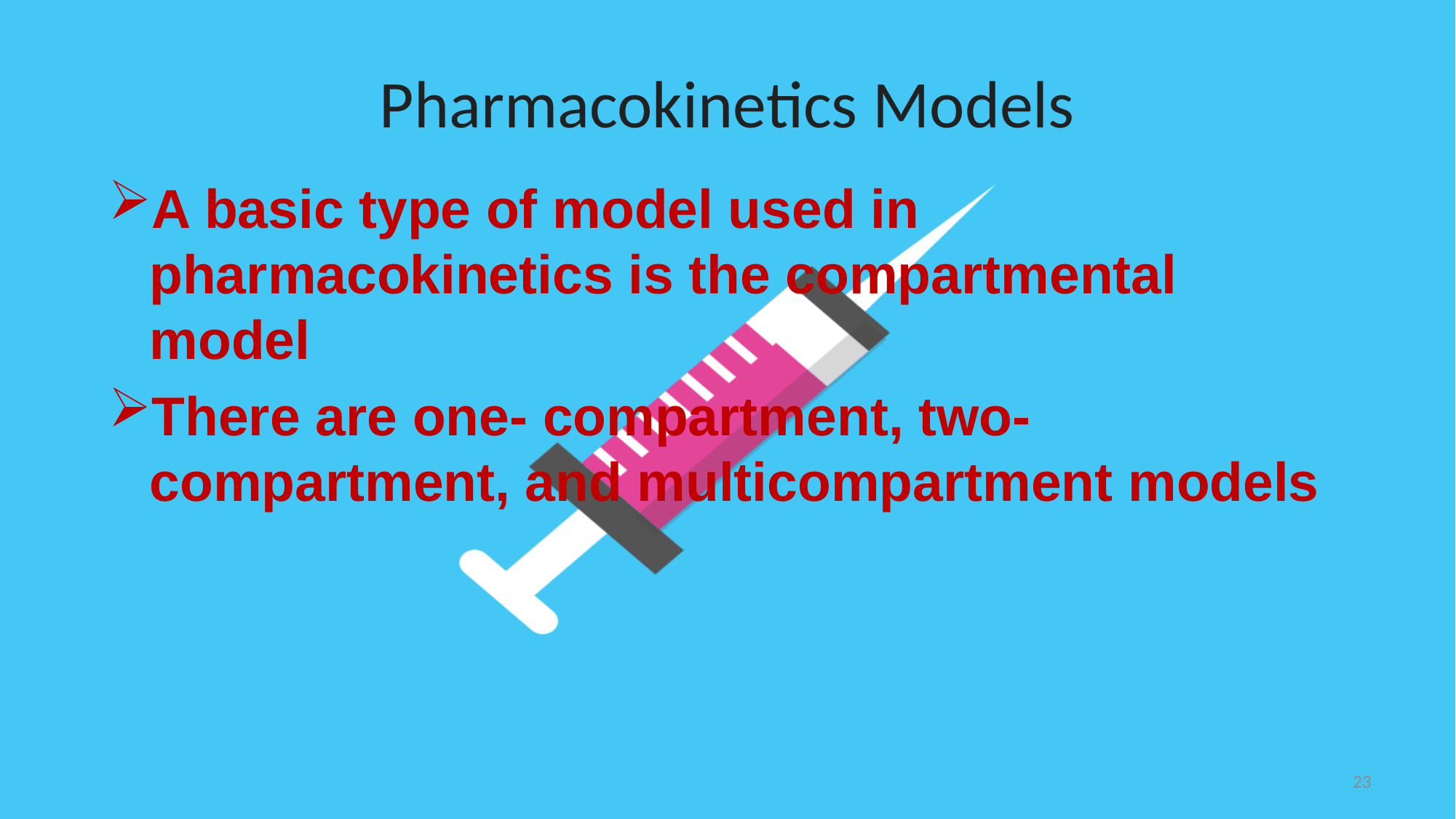

# Pharmacokinetics Models
A basic type of model used in pharmacokinetics is the compartmental model
There are one- compartment, two-compartment, and multicompartment models
23